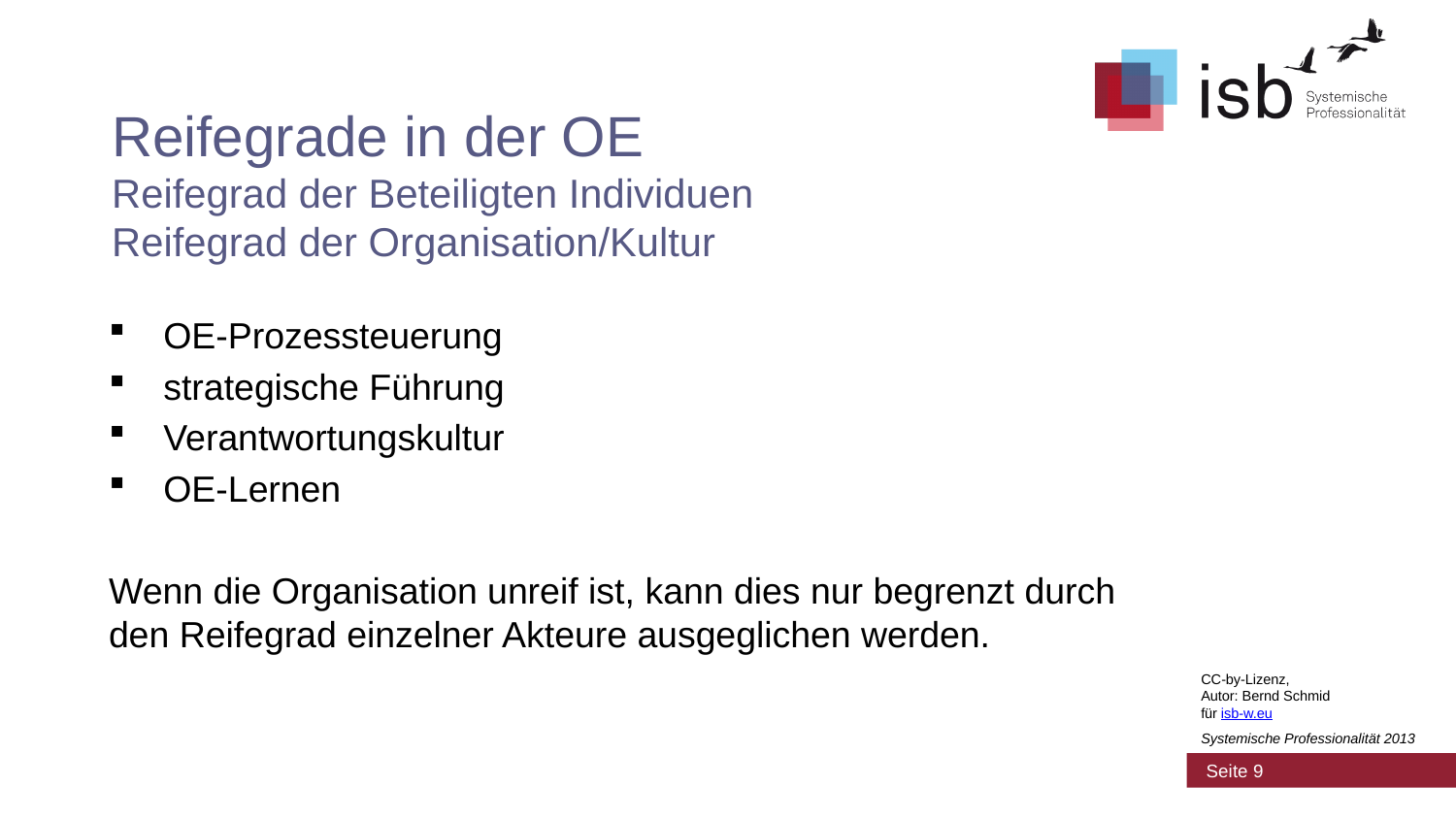

# Reifegrade in der OE Reifegrad der Beteiligten Individuen Reifegrad der Organisation/Kultur
OE-Prozessteuerung
strategische Führung
Verantwortungskultur
OE-Lernen

Wenn die Organisation unreif ist, kann dies nur begrenzt durch den Reifegrad einzelner Akteure ausgeglichen werden.

CC-by-Lizenz,
Autor: Bernd Schmid
für isb-w.eu
Systemische Professionalität 2013
 Seite 9